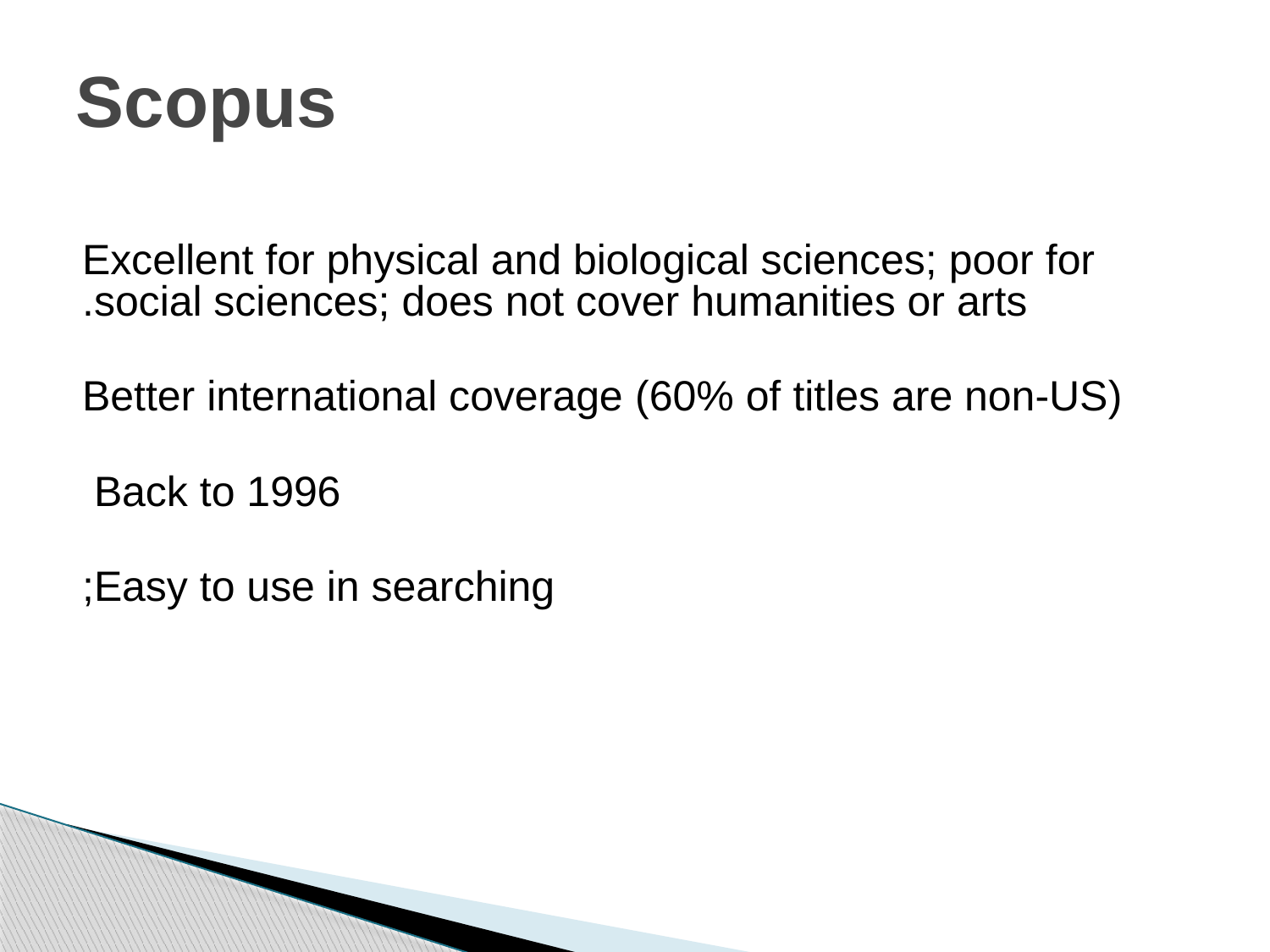

# Scopus

Excellent for physical and biological sciences; poor for social sciences; does not cover humanities or arts.

Better international coverage (60% of titles are non-US)

Back to 1996

Easy to use in searching;